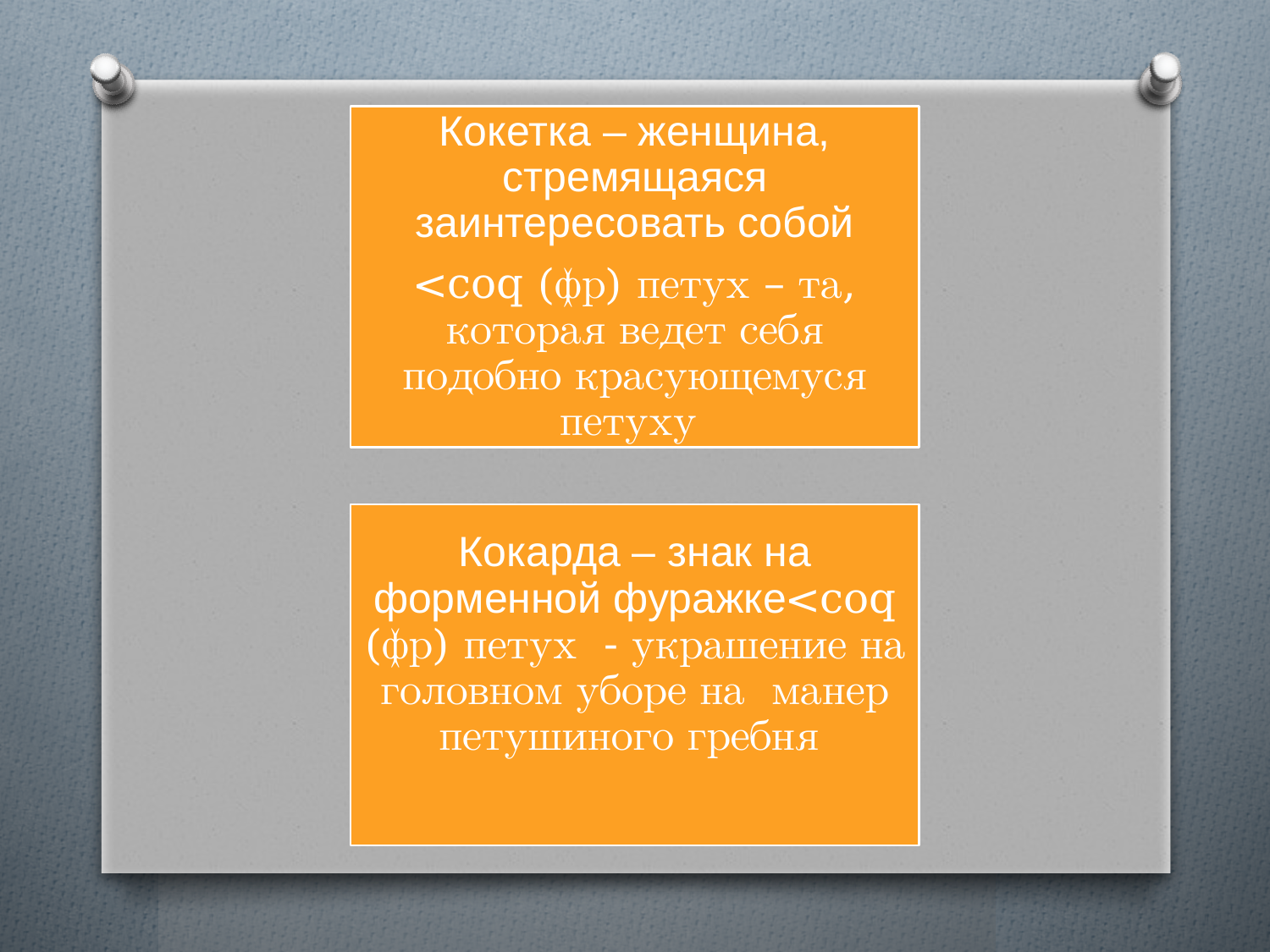

Кокетка – женщина, стремящаяся заинтересовать собой
<coq (фр) петух – та, которая ведет себя подобно красующемуся петуху
Кокарда – знак на форменной фуражке<coq (фр) петух  - украшение на головном уборе на  манер петушиного гребня